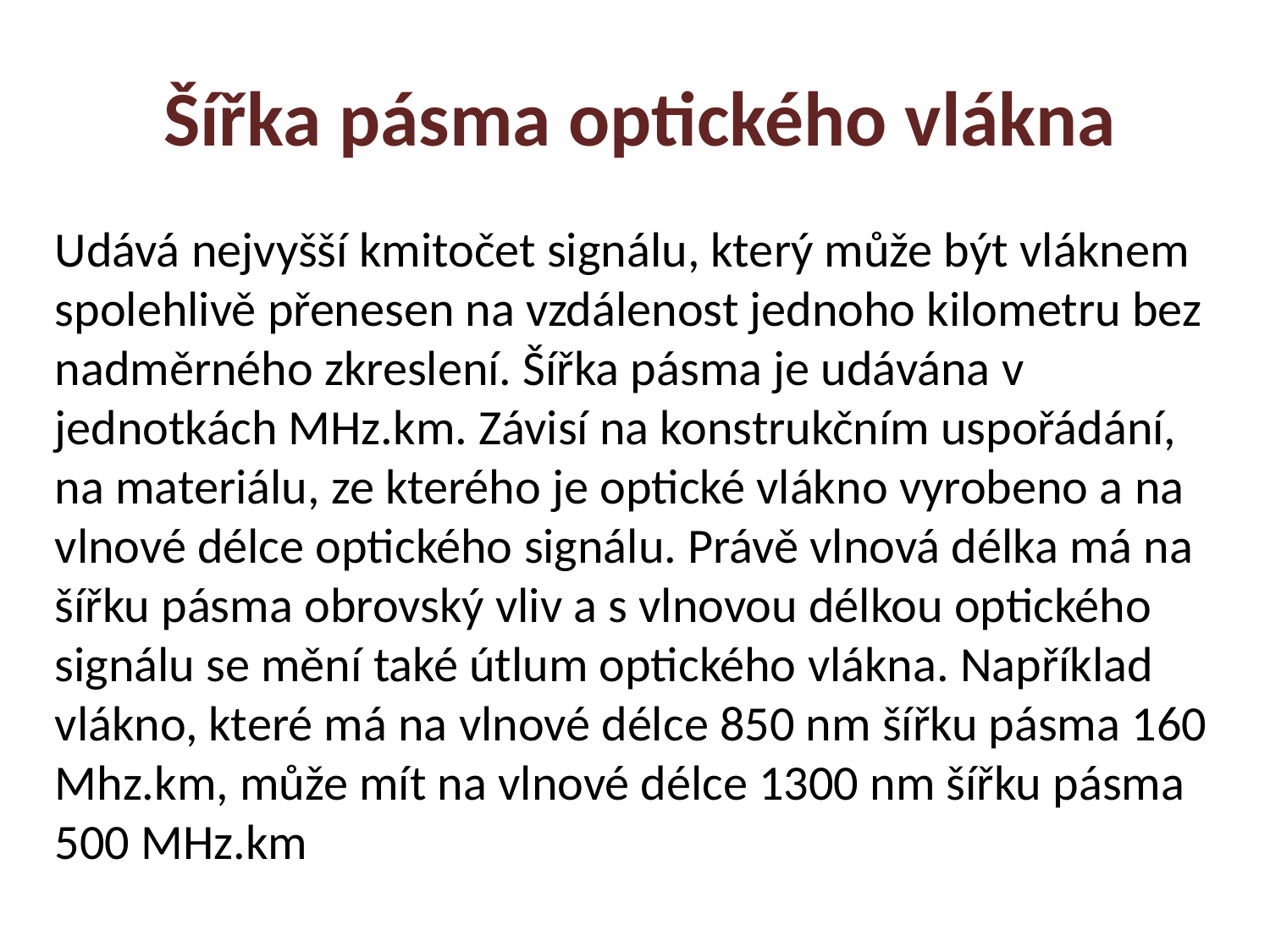

Šířka pásma optického vlákna
Udává nejvyšší kmitočet signálu, který může být vláknem spolehlivě přenesen na vzdálenost jednoho kilometru bez nadměrného zkreslení. Šířka pásma je udávána v jednotkách MHz.km. Závisí na konstrukčním uspořádání, na materiálu, ze kterého je optické vlákno vyrobeno a na vlnové délce optického signálu. Právě vlnová délka má na šířku pásma obrovský vliv a s vlnovou délkou optického signálu se mění také útlum optického vlákna. Například vlákno, které má na vlnové délce 850 nm šířku pásma 160 Mhz.km, může mít na vlnové délce 1300 nm šířku pásma 500 MHz.km